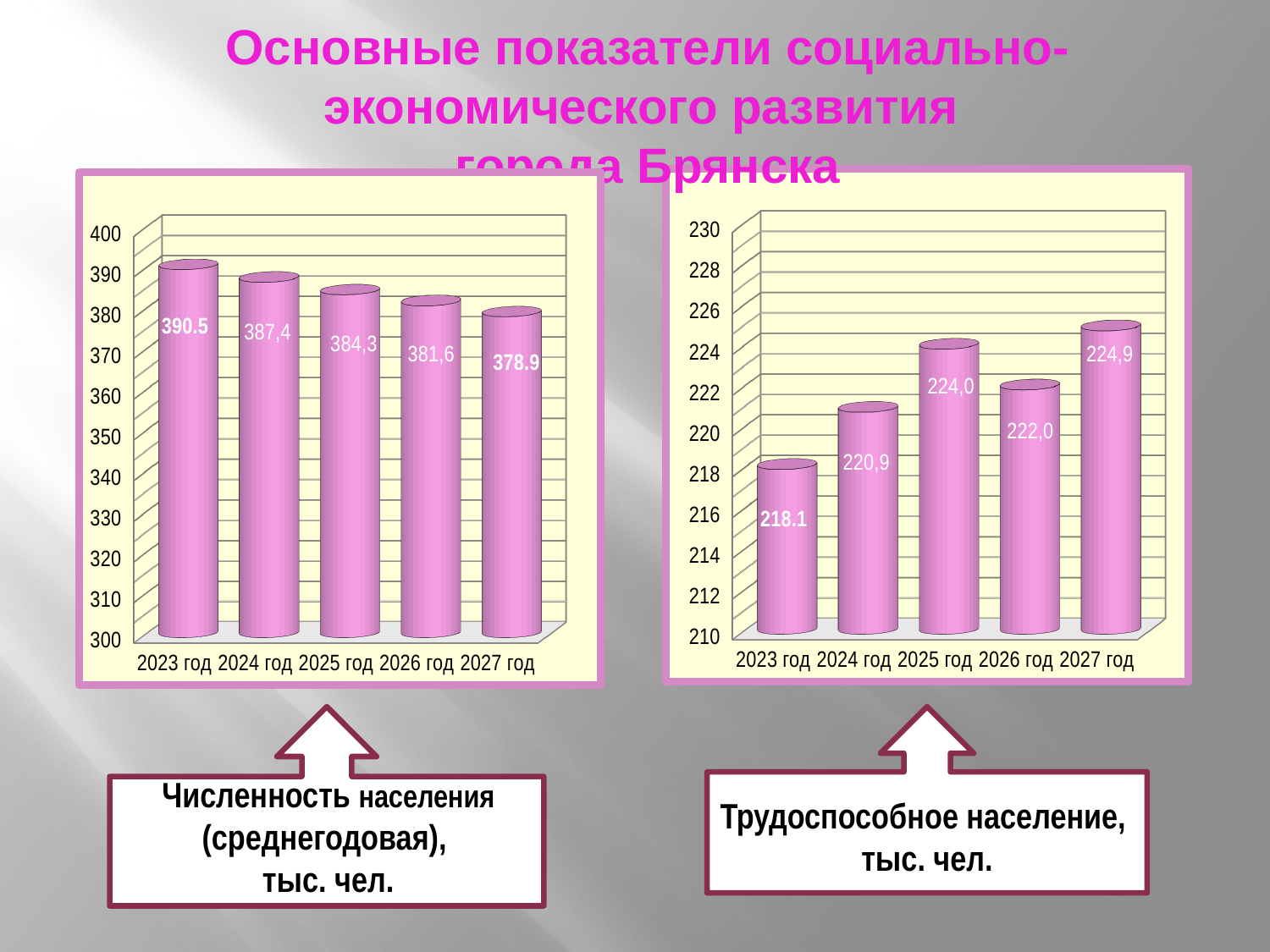

Основные показатели социально-экономического развития
города Брянска

[unsupported chart]

млн. руб.

[unsupported chart]

[unsupported chart]

Численность населения (среднегодовая),
тыс. чел.
Трудоспособное население,  тыс. чел.